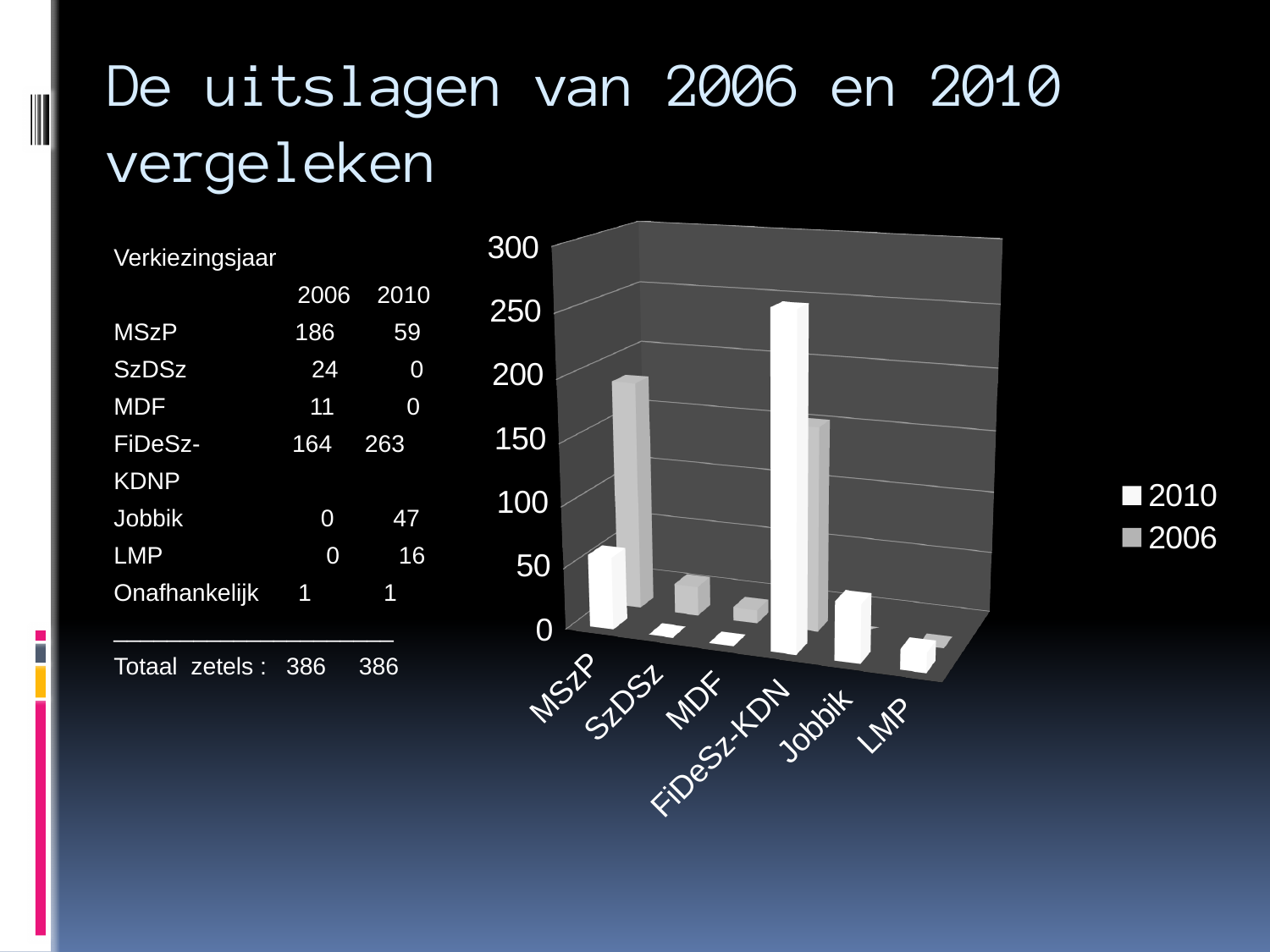

# De uitslagen van 2006 en 2010 vergeleken

Verkiezingsjaar
                            2006    2010
MSzP                  186         59
SzDSz                   24           0
MDF                      11           0
FiDeSz-              164     263
KDNP
Jobbik                     0         47
LMP                         0         16
Onafhankelijk      1           1
_____________________
Totaal  zetels :   386     386

[unsupported chart]